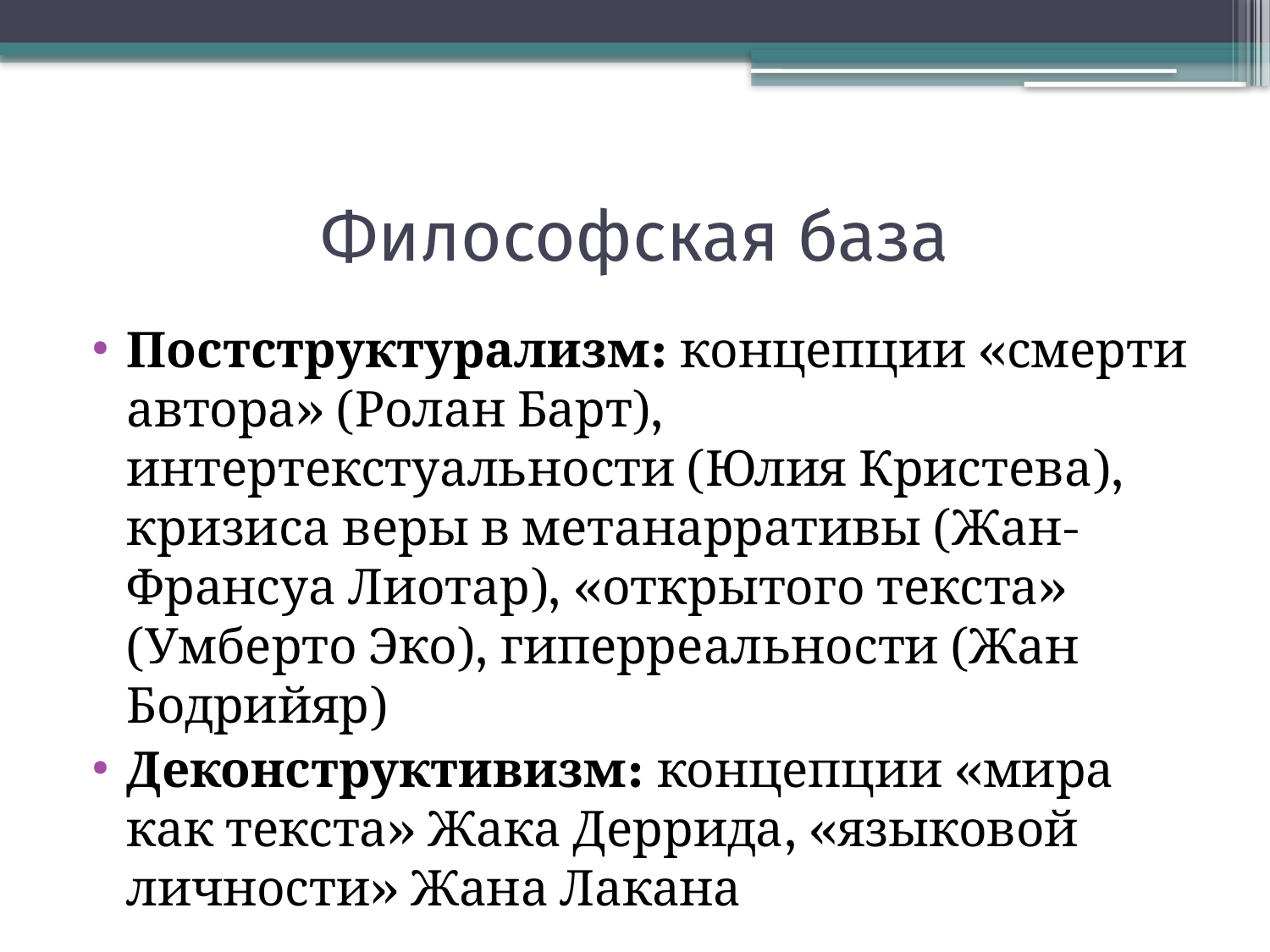

# Философская база
Постструктурализм: концепции «смерти автора» (Ролан Барт), интертекстуальности (Юлия Кристева), кризиса веры в метанарративы (Жан-Франсуа Лиотар), «открытого текста» (Умберто Эко), гиперреальности (Жан Бодрийяр)
Деконструктивизм: концепции «мира как текста» Жака Деррида, «языковой личности» Жана Лакана